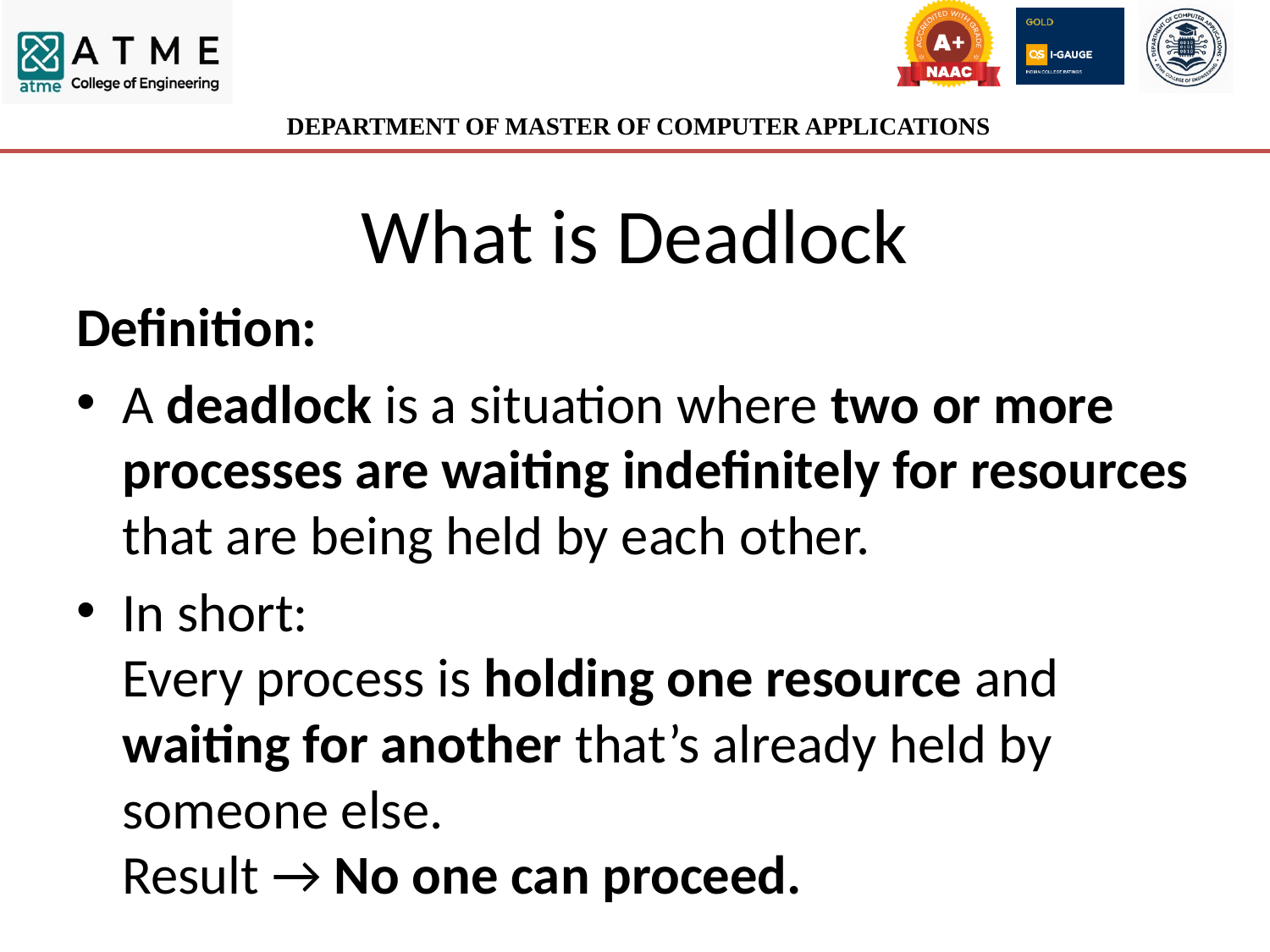

# What is Deadlock
Definition:
A deadlock is a situation where two or more processes are waiting indefinitely for resources that are being held by each other.
In short:
Every process is holding one resource and waiting for another that’s already held by someone else.
Result → No one can proceed.